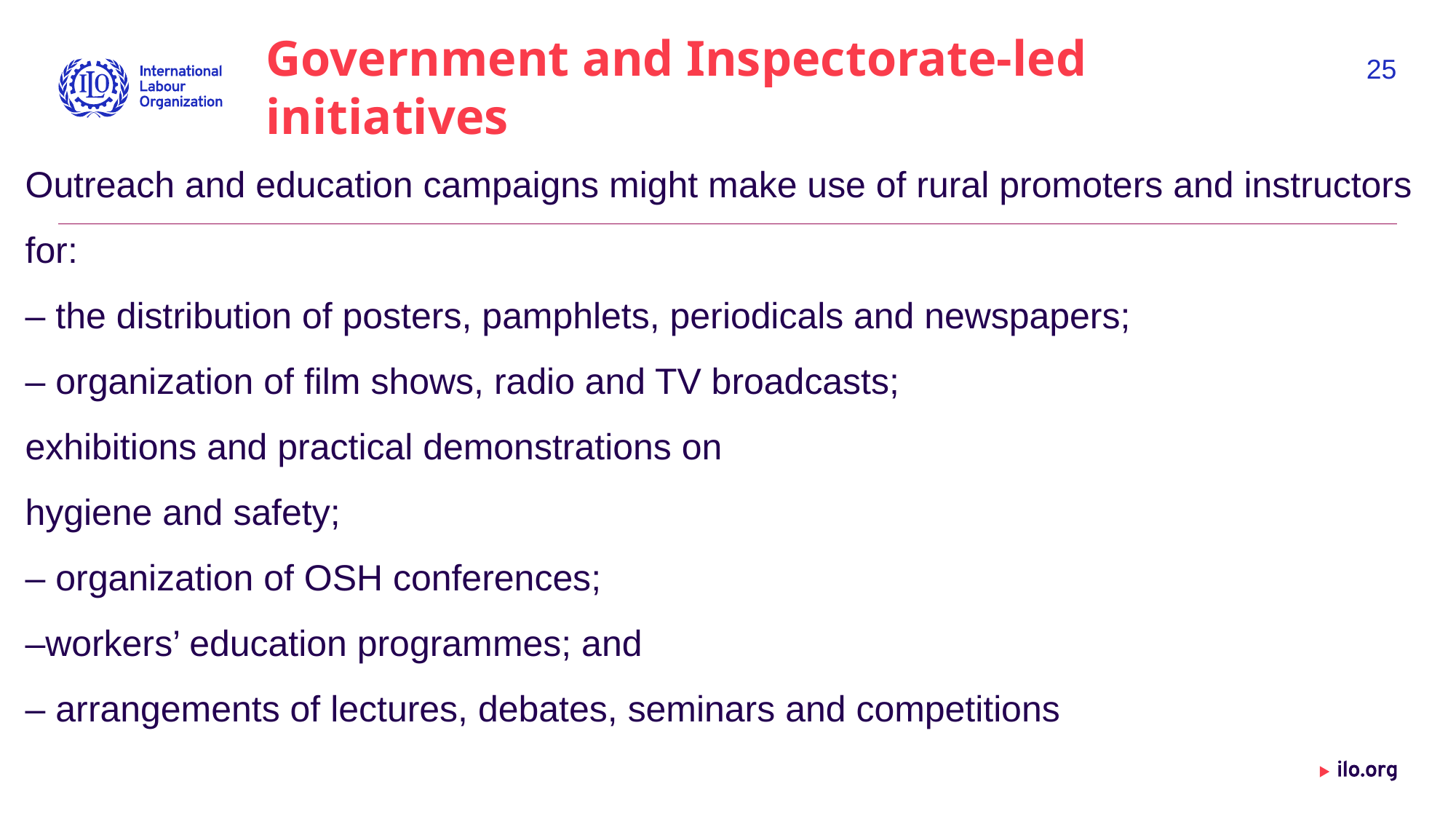

Government and Inspectorate-led initiatives
25
Outreach and education campaigns might make use of rural promoters and instructors for:
– the distribution of posters, pamphlets, periodicals and newspapers;
– organization of film shows, radio and TV broadcasts;
exhibitions and practical demonstrations on
hygiene and safety;
– organization of OSH conferences;
–workers’ education programmes; and
– arrangements of lectures, debates, seminars and competitions
Date: Monday / 01 / October / 2019